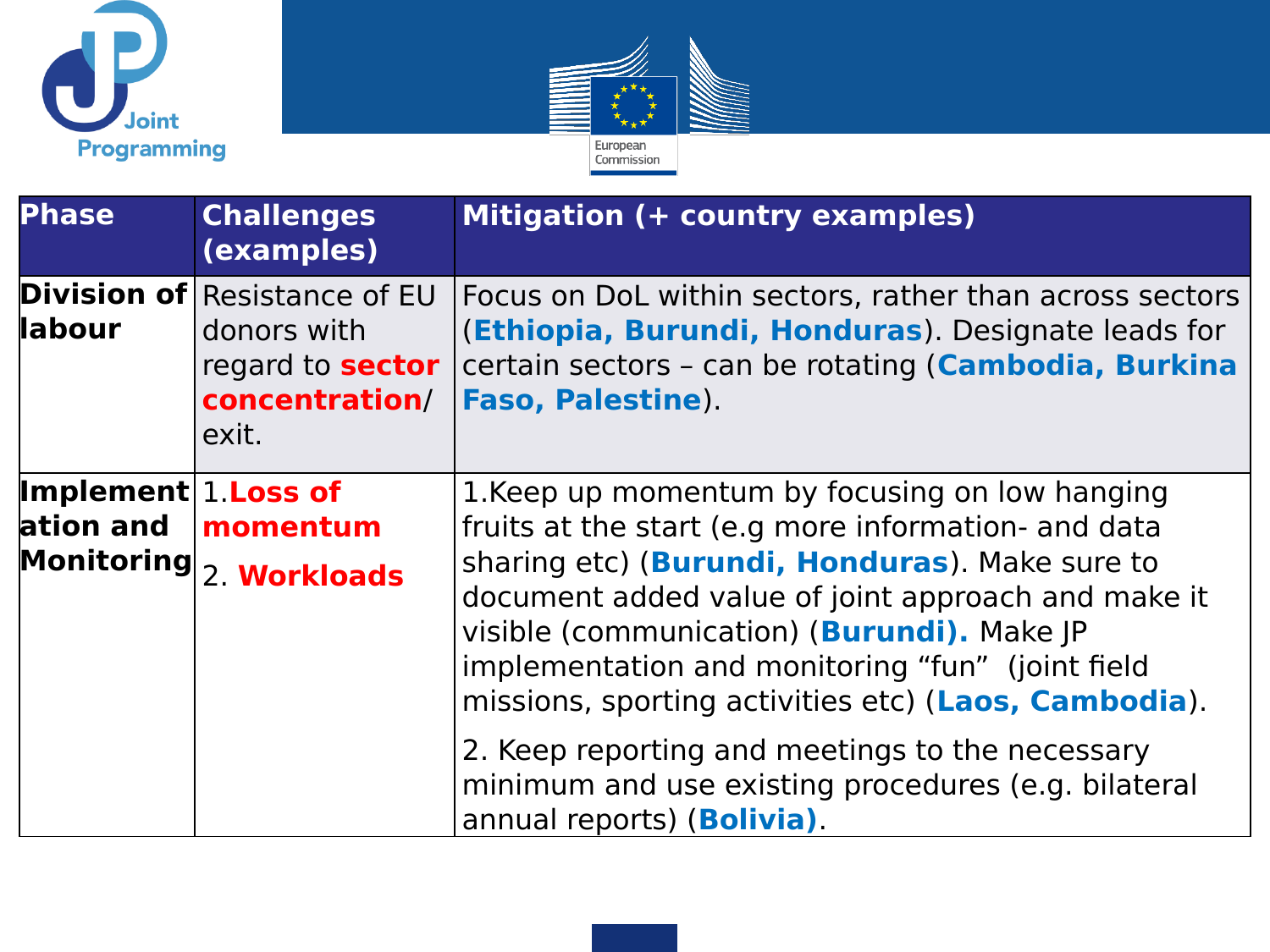

| Phase | Challenges (examples) | Mitigation (+ country examples) |
| --- | --- | --- |
| Division of labour | Resistance of EU donors with regard to sector concentration/ exit. | Focus on DoL within sectors, rather than across sectors (Ethiopia, Burundi, Honduras). Designate leads for certain sectors – can be rotating (Cambodia, Burkina Faso, Palestine). |
| Implementation and Monitoring | 1.Loss of momentum 2. Workloads | 1.Keep up momentum by focusing on low hanging fruits at the start (e.g more information- and data sharing etc) (Burundi, Honduras). Make sure to document added value of joint approach and make it visible (communication) (Burundi). Make JP implementation and monitoring “fun” (joint field missions, sporting activities etc) (Laos, Cambodia). 2. Keep reporting and meetings to the necessary minimum and use existing procedures (e.g. bilateral annual reports) (Bolivia). |